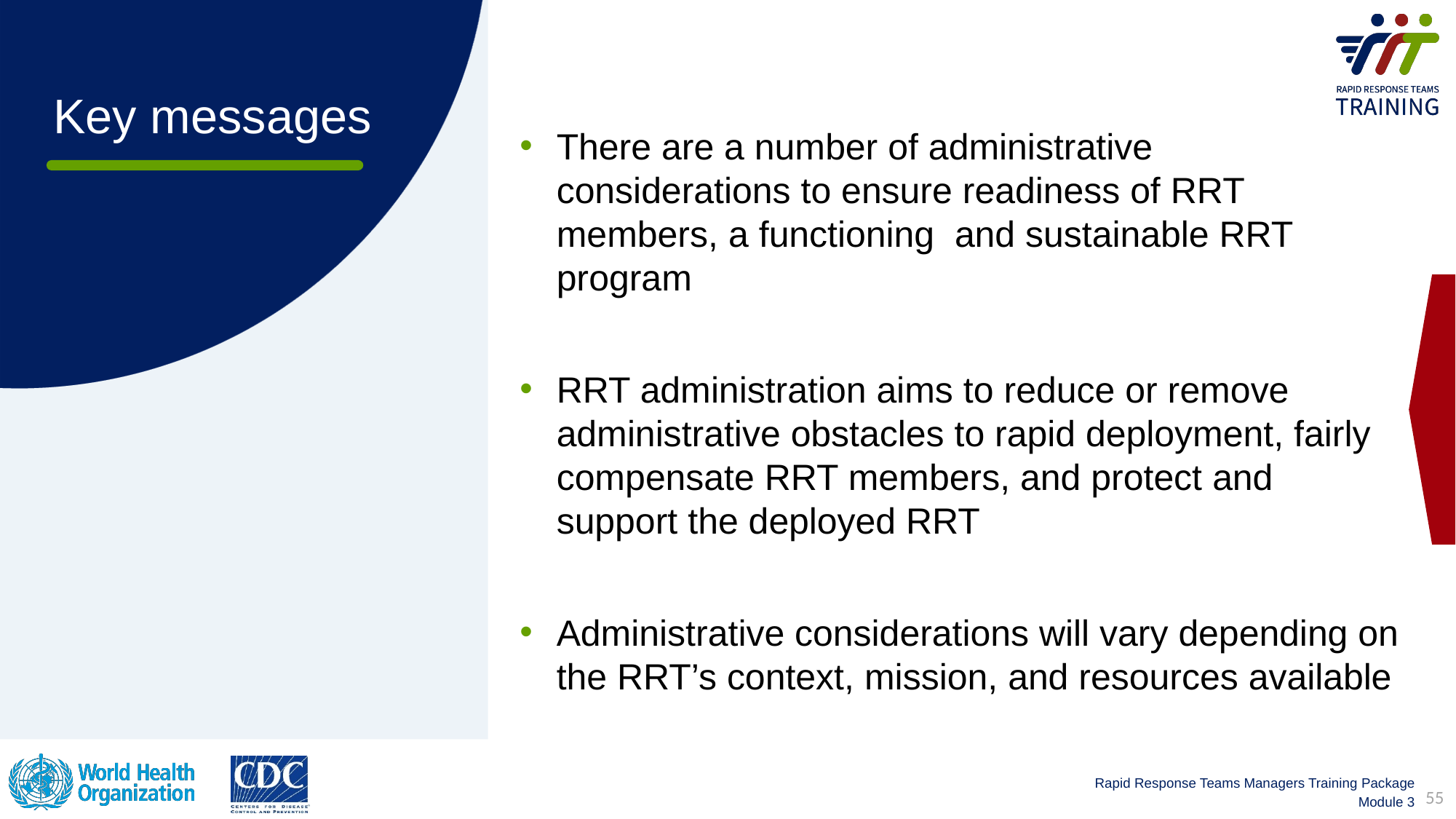

There are a number of administrative  considerations to ensure readiness of RRT members, a functioning  and sustainable RRT program

RRT administration aims to reduce or remove administrative obstacles to rapid deployment, fairly compensate RRT members, and protect and support the deployed RRT

Administrative considerations will vary depending on the RRT’s context, mission, and resources available

55